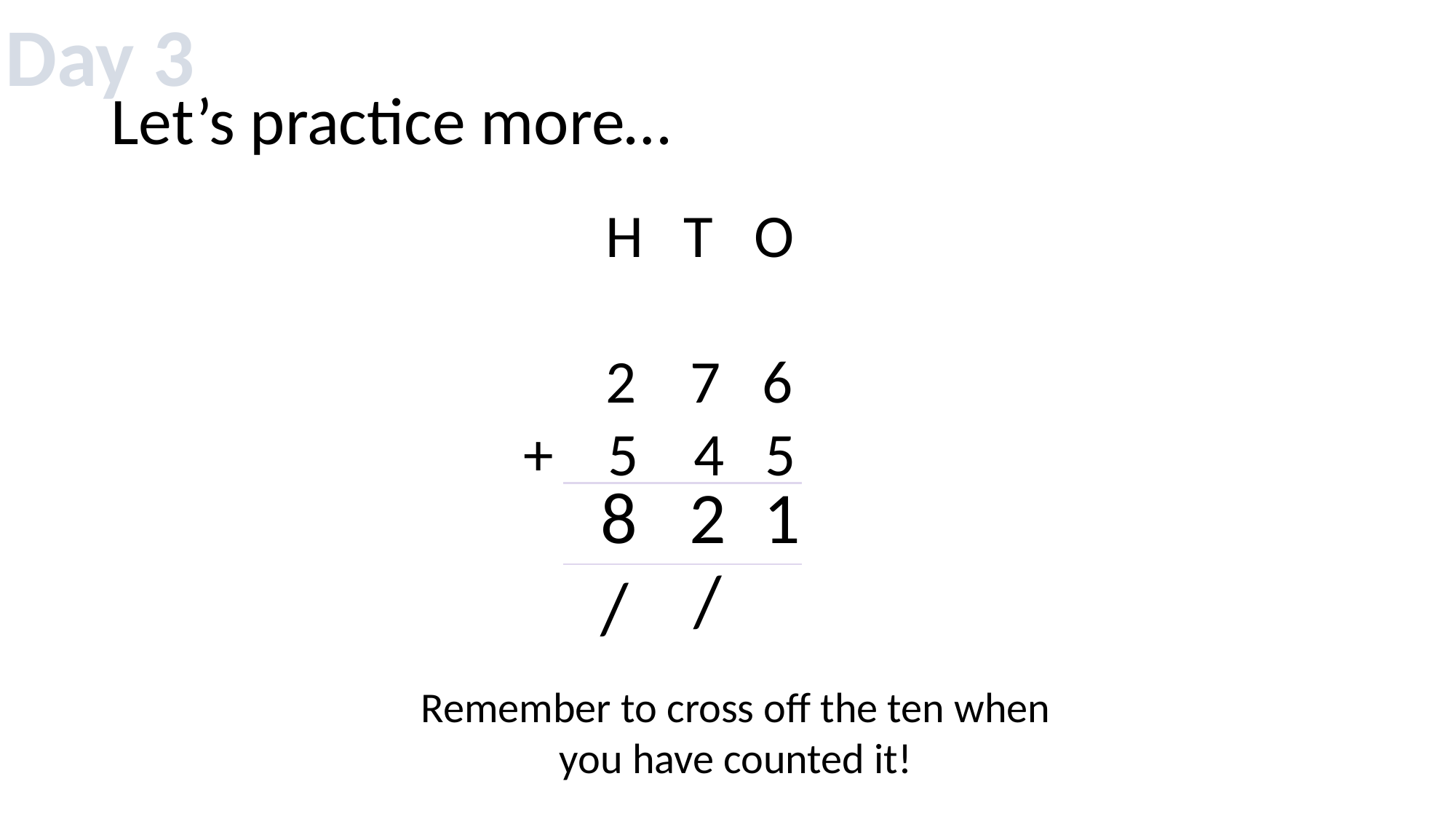

Day 3
# Let’s practice more…
      H   T   O

      2    7   6
+    5    4   5

8
2
1
/
/
Remember to cross off the ten when you have counted it!